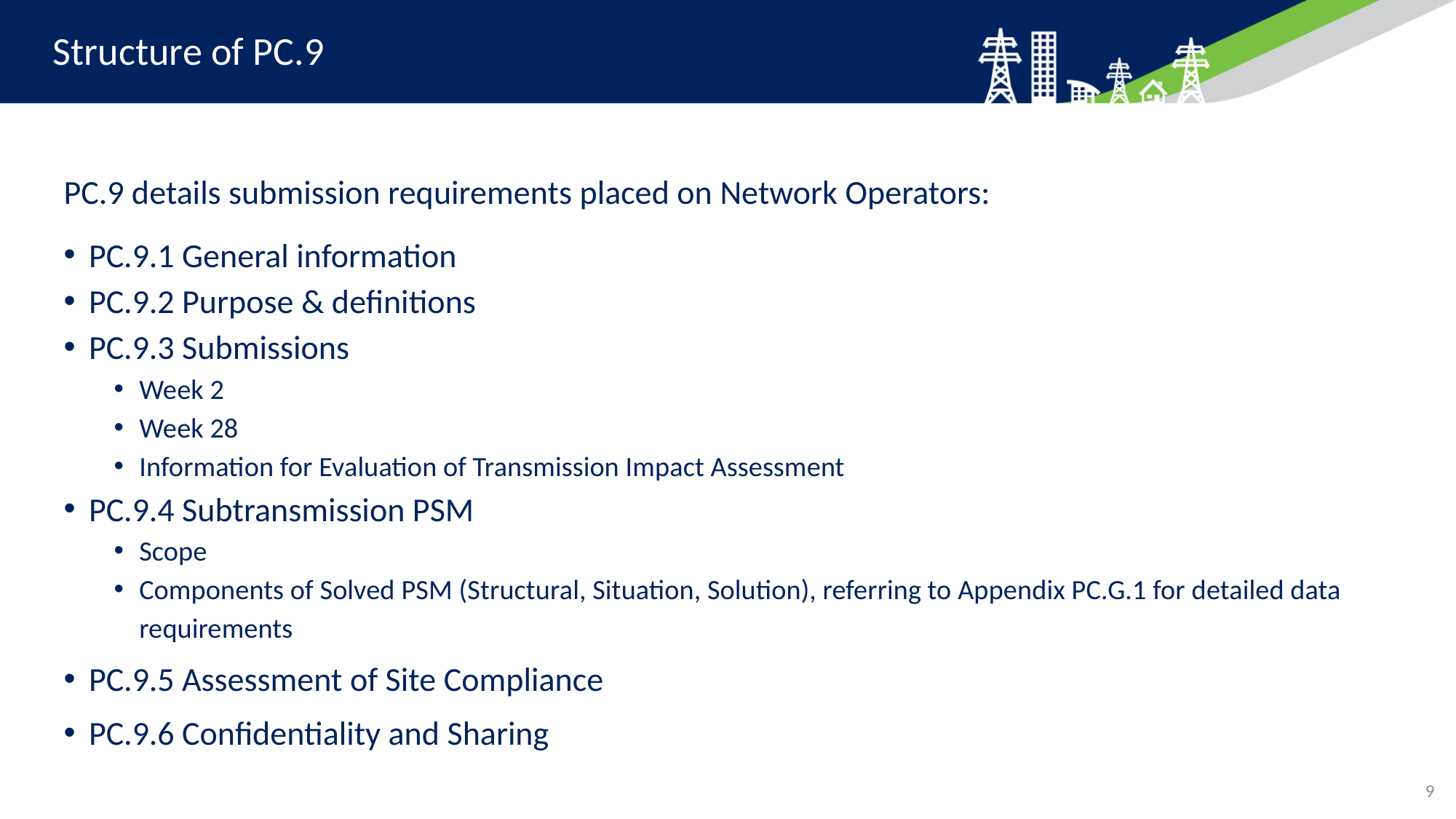

# Structure of PC.9
PC.9 details submission requirements placed on Network Operators:
PC.9.1 General information
PC.9.2 Purpose & definitions
PC.9.3 Submissions
Week 2
Week 28
Information for Evaluation of Transmission Impact Assessment
PC.9.4 Subtransmission PSM
Scope
Components of Solved PSM (Structural, Situation, Solution), referring to Appendix PC.G.1 for detailed data requirements
PC.9.5 Assessment of Site Compliance
PC.9.6 Confidentiality and Sharing

9